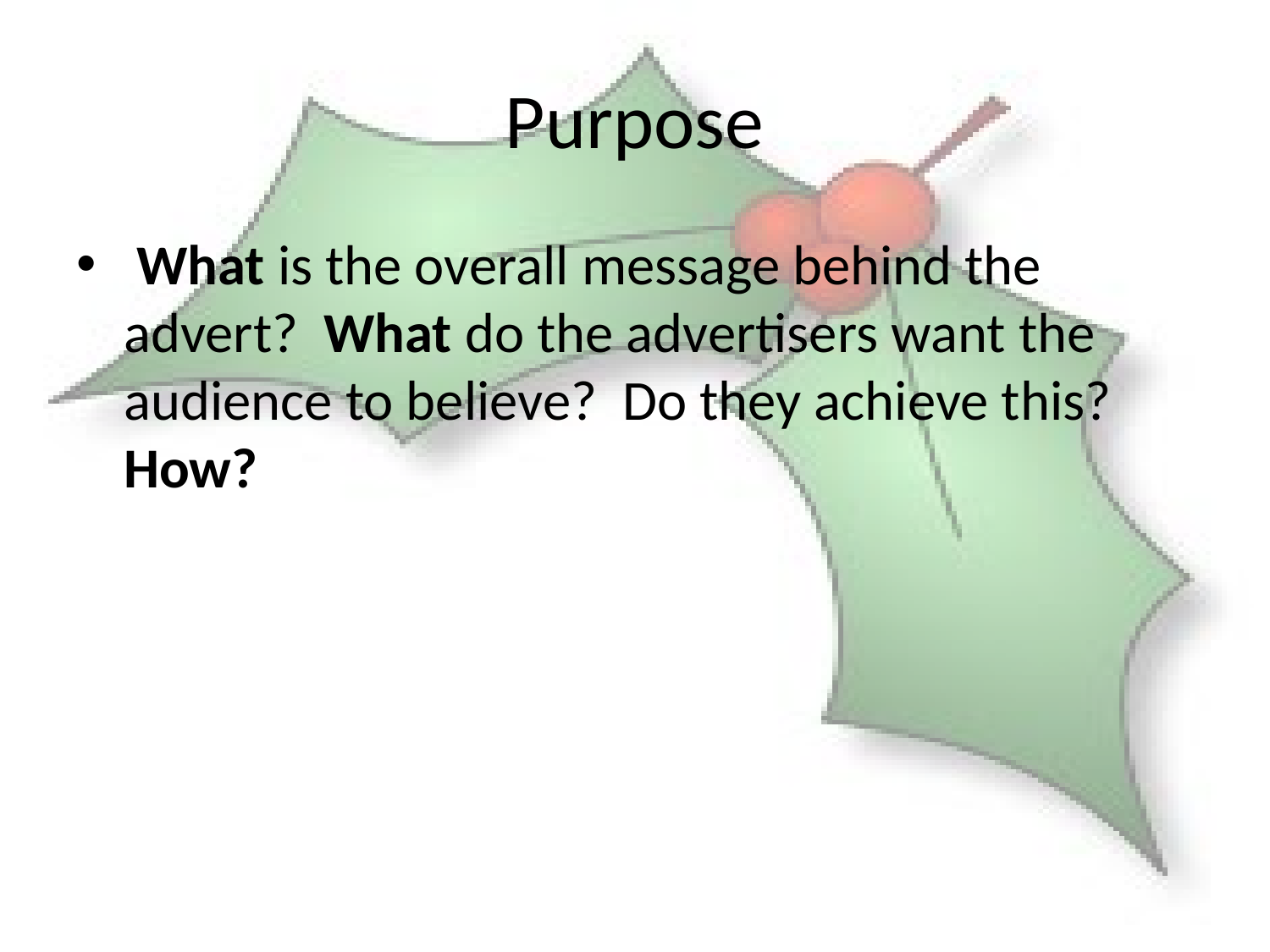

# Purpose
 What is the overall message behind the advert?  What do the advertisers want the audience to believe?  Do they achieve this?  How?